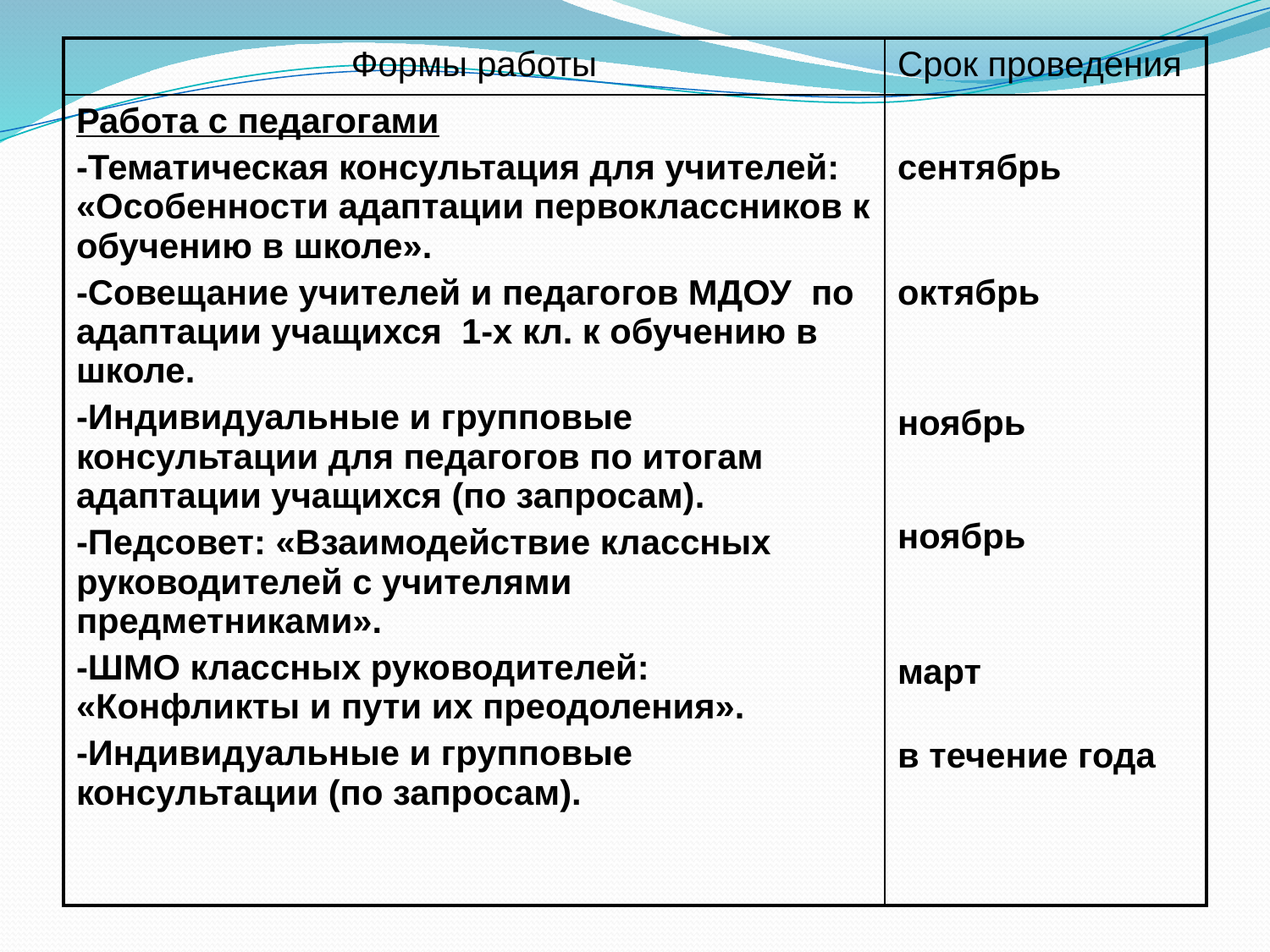

| Формы работы | Срок проведения |
| --- | --- |
| Работа с педагогами -Тематическая консультация для учителей: «Особенности адаптации первоклассников к обучению в школе». -Совещание учителей и педагогов МДОУ по адаптации учащихся 1-х кл. к обучению в школе. -Индивидуальные и групповые консультации для педагогов по итогам адаптации учащихся (по запросам). -Педсовет: «Взаимодействие классных руководителей с учителями предметниками». -ШМО классных руководителей: «Конфликты и пути их преодоления». -Индивидуальные и групповые консультации (по запросам). | сентябрь октябрь ноябрь ноябрь март в течение года |